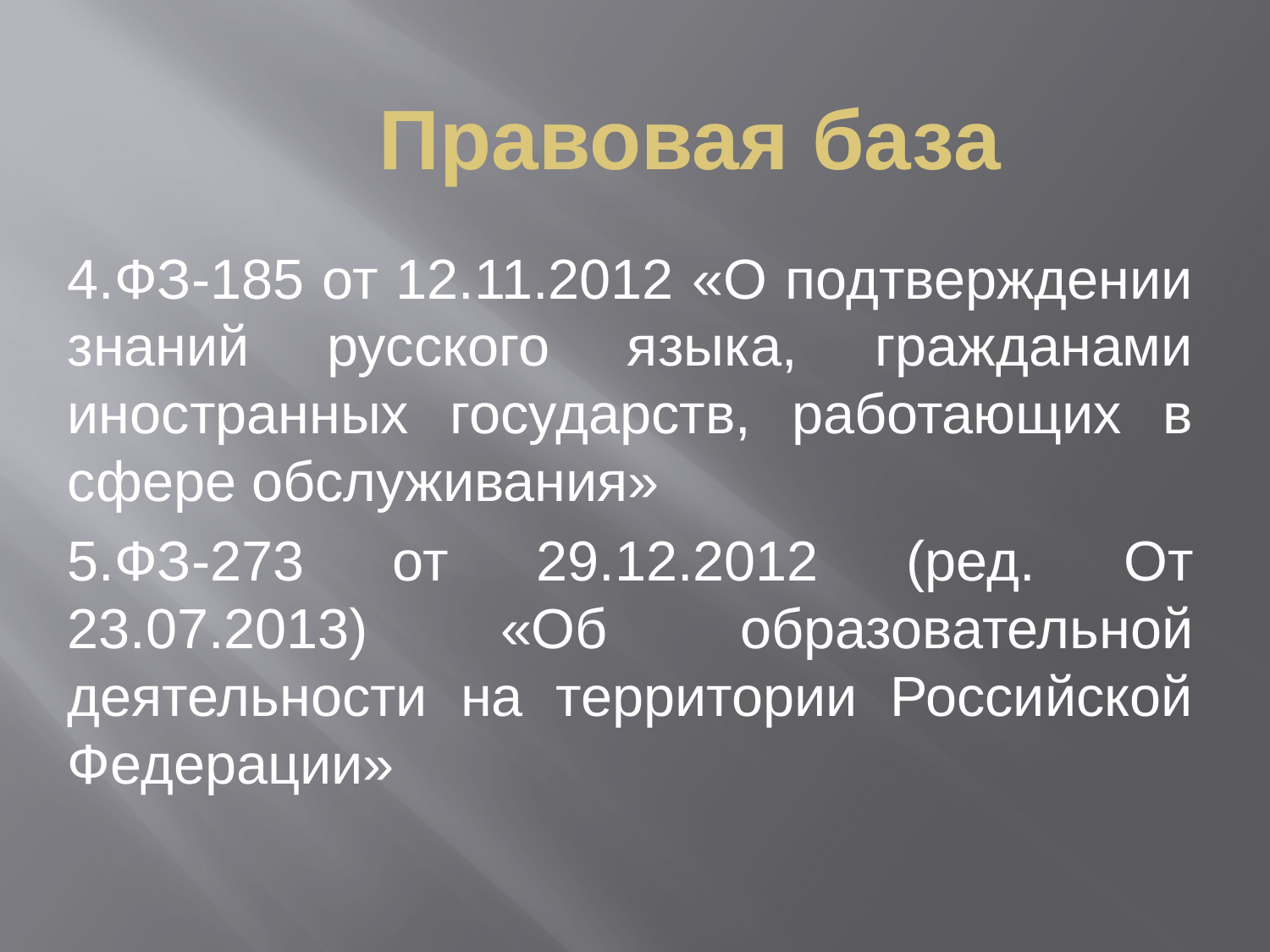

# Правовая база
4.ФЗ-185 от 12.11.2012 «О подтверждении знаний русского языка, гражданами иностранных государств, работающих в сфере обслуживания»
5.ФЗ-273 от 29.12.2012 (ред. От 23.07.2013) «Об образовательной деятельности на территории Российской Федерации»